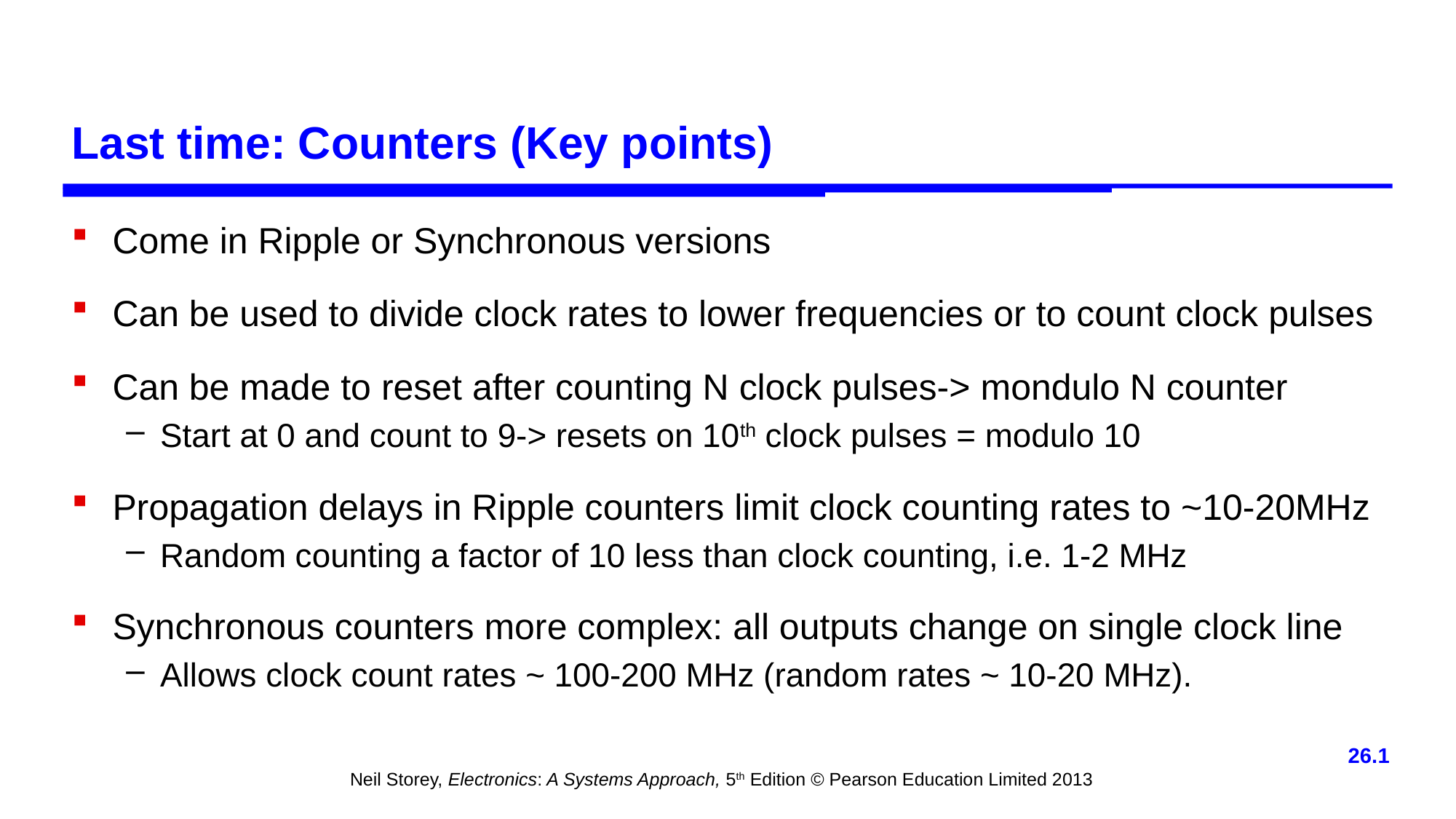

# Last time: Counters (Key points)
Come in Ripple or Synchronous versions

Can be used to divide clock rates to lower frequencies or to count clock pulses

Can be made to reset after counting N clock pulses-> mondulo N counter
Start at 0 and count to 9-> resets on 10th clock pulses = modulo 10

Propagation delays in Ripple counters limit clock counting rates to ~10-20MHz
Random counting a factor of 10 less than clock counting, i.e. 1-2 MHz

Synchronous counters more complex: all outputs change on single clock line
Allows clock count rates ~ 100-200 MHz (random rates ~ 10-20 MHz).